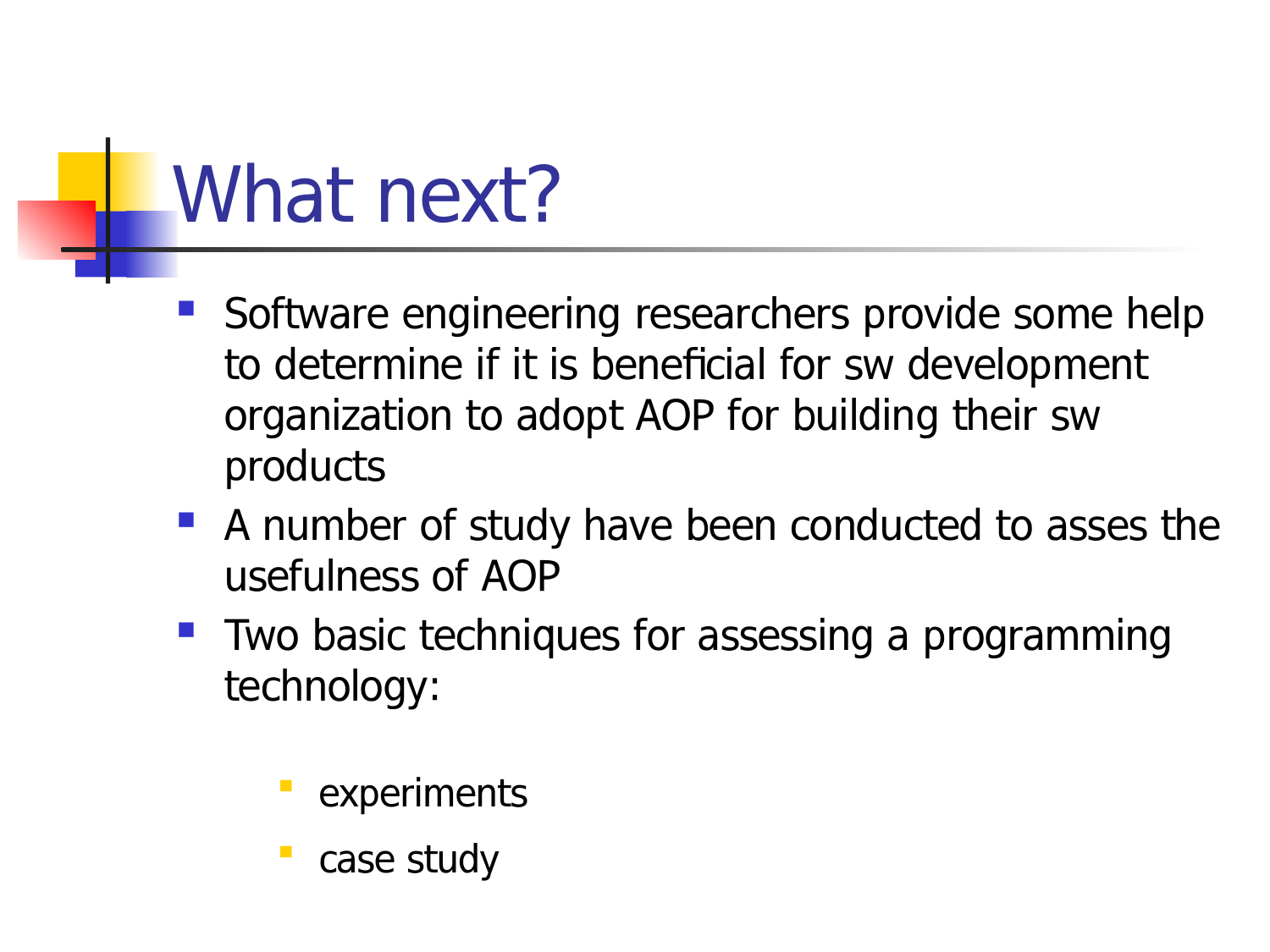

# What next?
Software engineering researchers provide some help to determine if it is beneficial for sw development organization to adopt AOP for building their sw products
A number of study have been conducted to asses the usefulness of AOP
Two basic techniques for assessing a programming technology:
 experiments
 case study